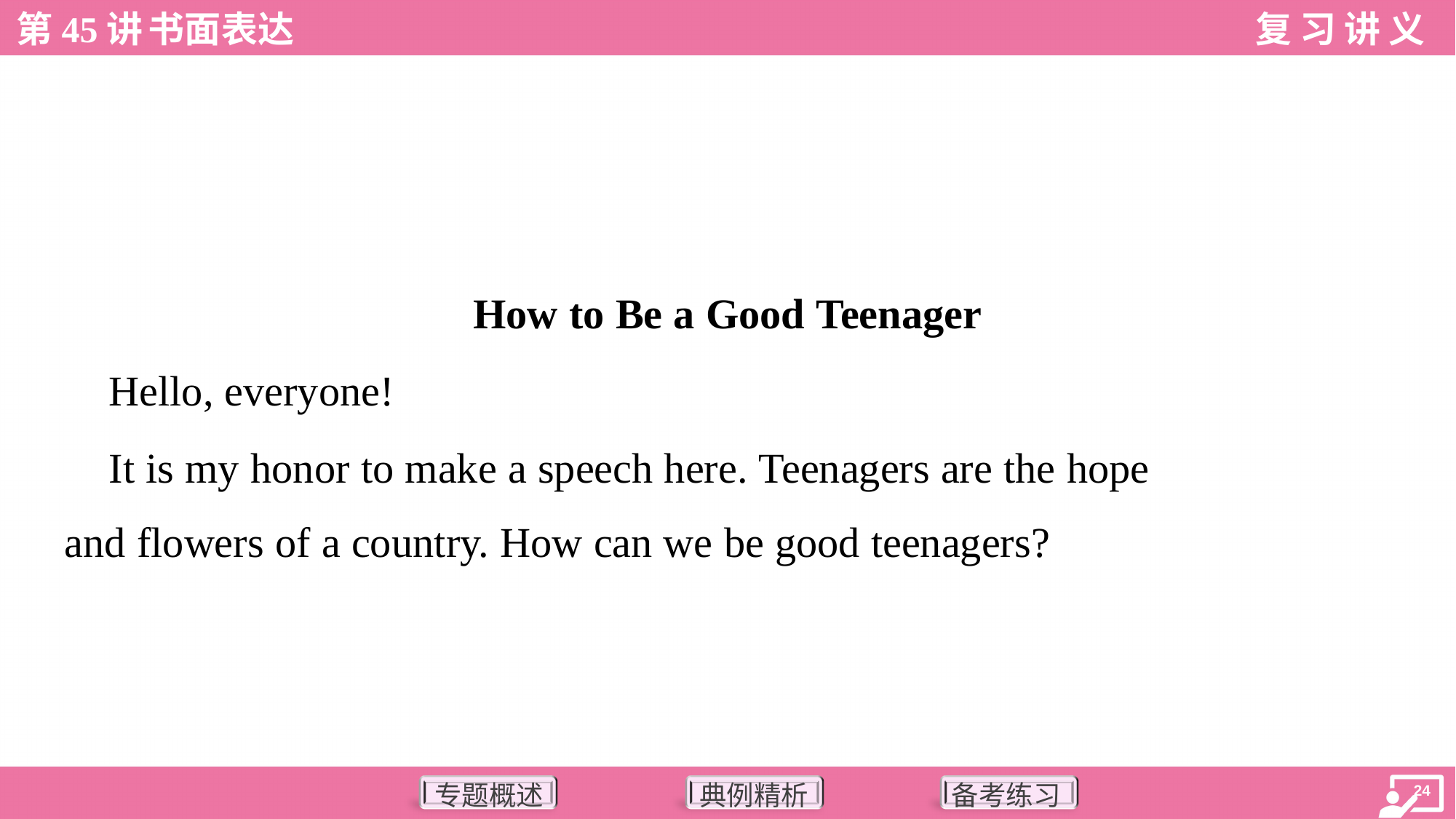

How to Be a Good Teenager
    Hello, everyone!
    It is my honor to make a speech here. Teenagers are the hope
and flowers of a country. How can we be good teenagers?